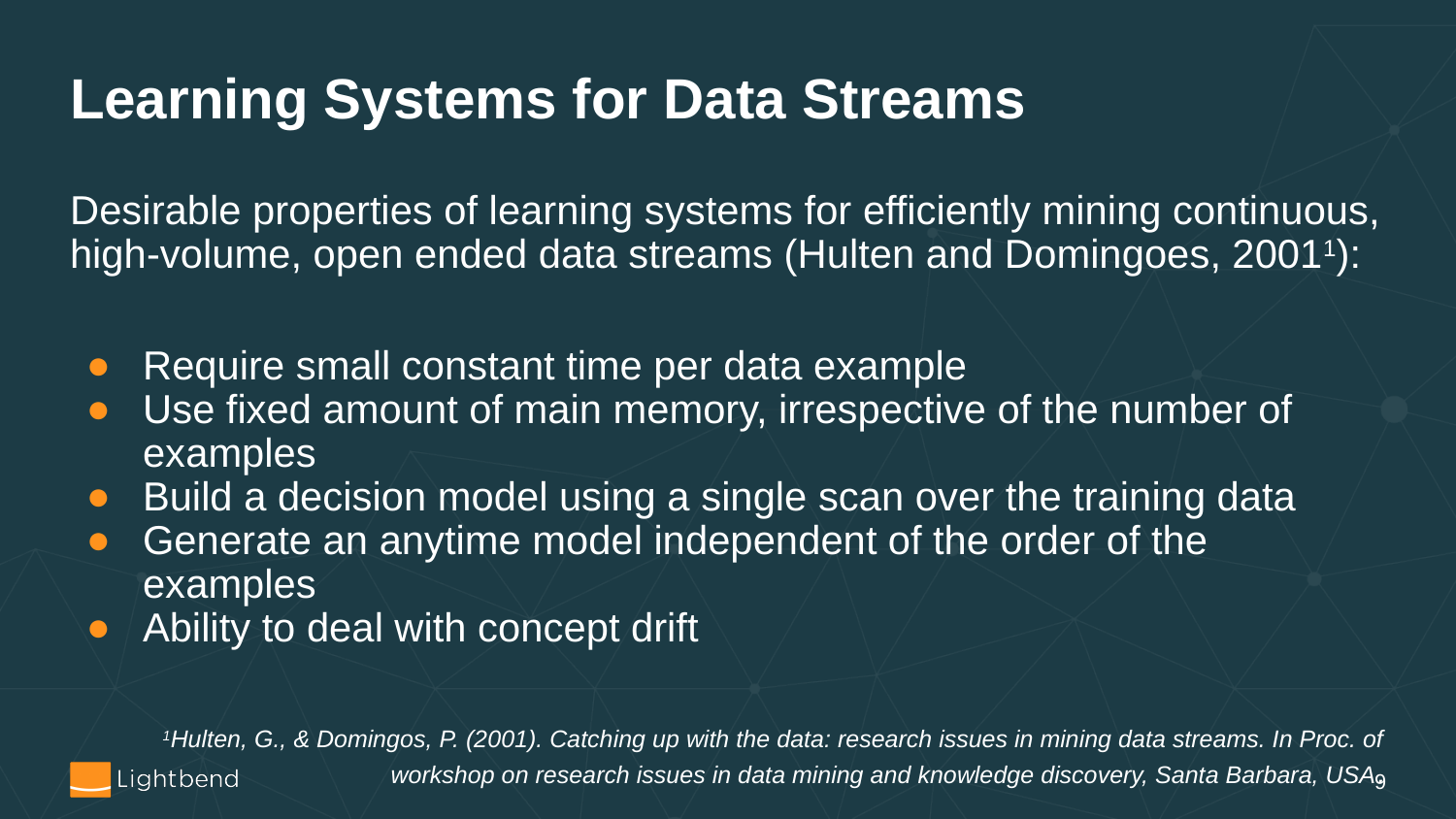

# Learning Systems for Data Streams
Desirable properties of learning systems for efficiently mining continuous, high-volume, open ended data streams (Hulten and Domingoes, 20011):

Require small constant time per data example
Use fixed amount of main memory, irrespective of the number of examples
Build a decision model using a single scan over the training data
Generate an anytime model independent of the order of the examples
Ability to deal with concept drift

1Hulten, G., & Domingos, P. (2001). Catching up with the data: research issues in mining data streams. In Proc. of workshop on research issues in data mining and knowledge discovery, Santa Barbara, USA.

9